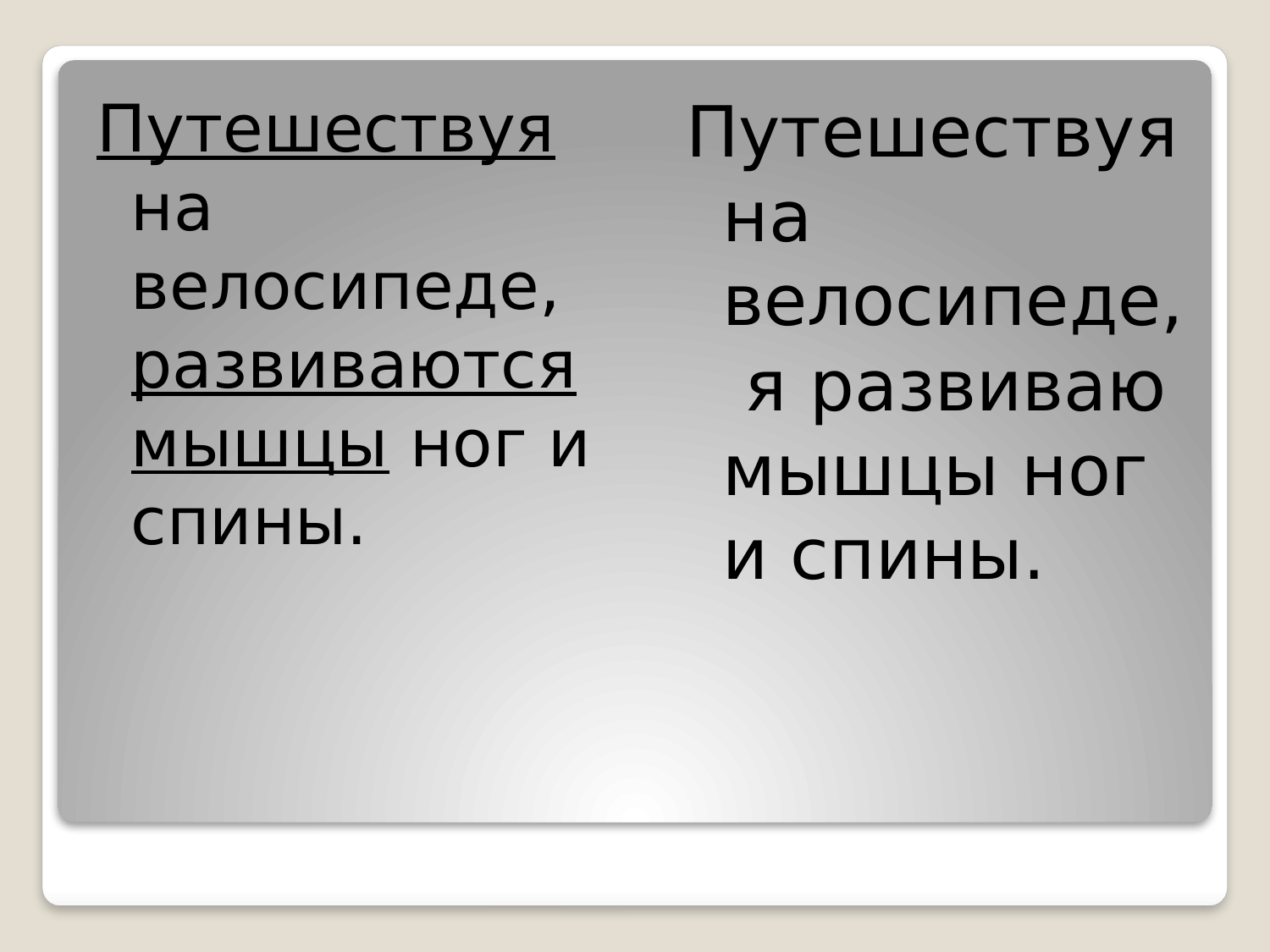

Путешествуя на велосипеде,  развиваются мышцы ног и спины.
Путешествуя на велосипеде,  я развиваю мышцы ног и спины.

#